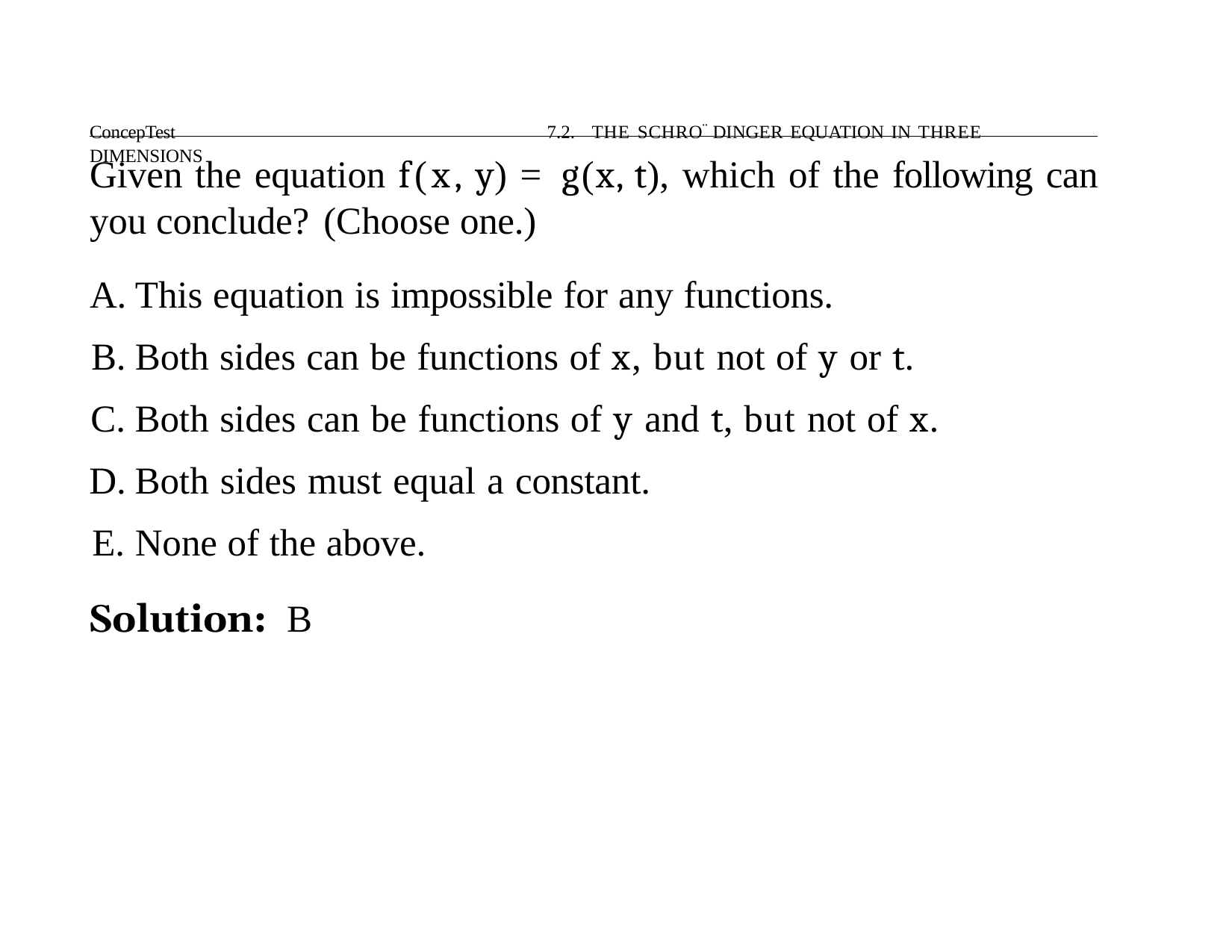

ConcepTest	7.2.  THE SCHRO¨ DINGER EQUATION IN THREE DIMENSIONS

# Given the equation f(x, y) = g(x, t), which of the following can you conclude?	(Choose one.)
This equation is impossible for any functions.
Both sides can be functions of x, but not of y or t.
Both sides can be functions of y and t, but not of x.
Both sides must equal a constant.
None of the above.
Solution:	B